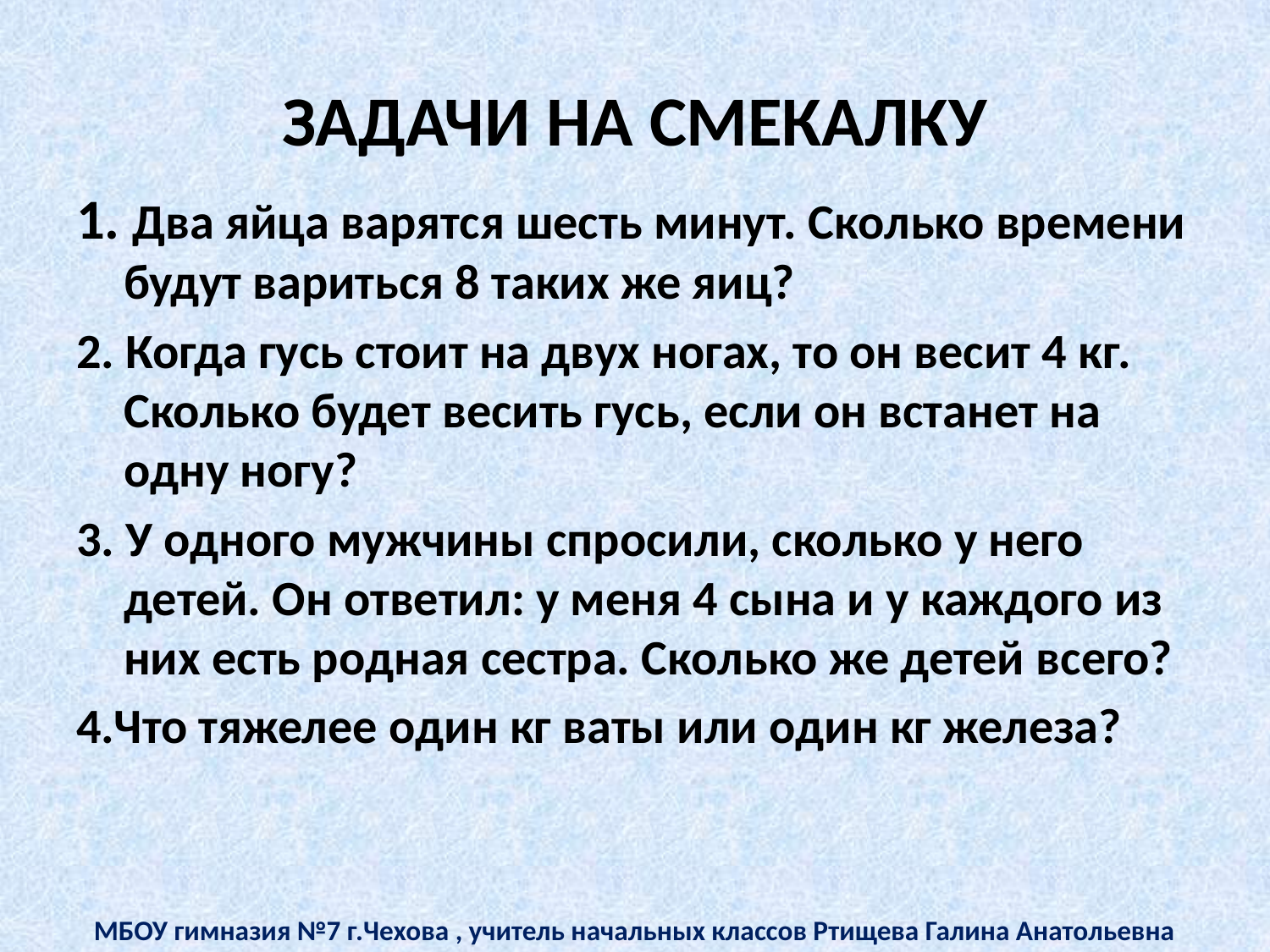

# ЗАДАЧИ НА СМЕКАЛКУ
1. Два яйца варятся шесть минут. Сколько времени будут вариться 8 таких же яиц?
2. Когда гусь стоит на двух ногах, то он весит 4 кг. Сколько будет весить гусь, если он встанет на одну ногу?
3. У одного мужчины спросили, сколько у него детей. Он ответил: у меня 4 сына и у каждого из них есть родная сестра. Сколько же детей всего?
4.Что тяжелее один кг ваты или один кг железа?
МБОУ гимназия №7 г.Чехова , учитель начальных классов Ртищева Галина Анатольевна